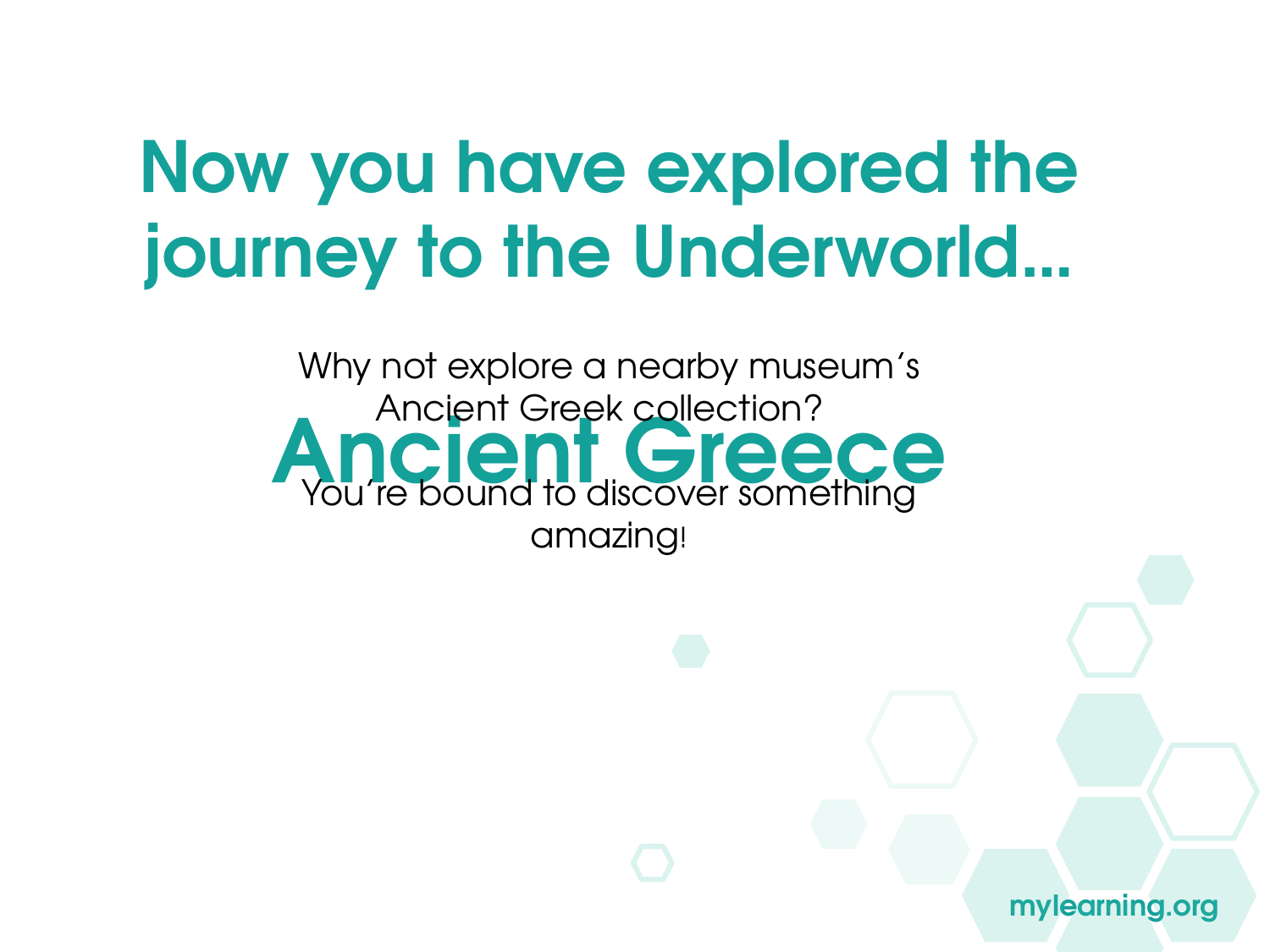

Now you have explored the journey to the Underworld…

Ancient Greece
Why not explore a nearby museum’s
Ancient Greek collection?

You’re bound to discover something amazing!

mylearning.org